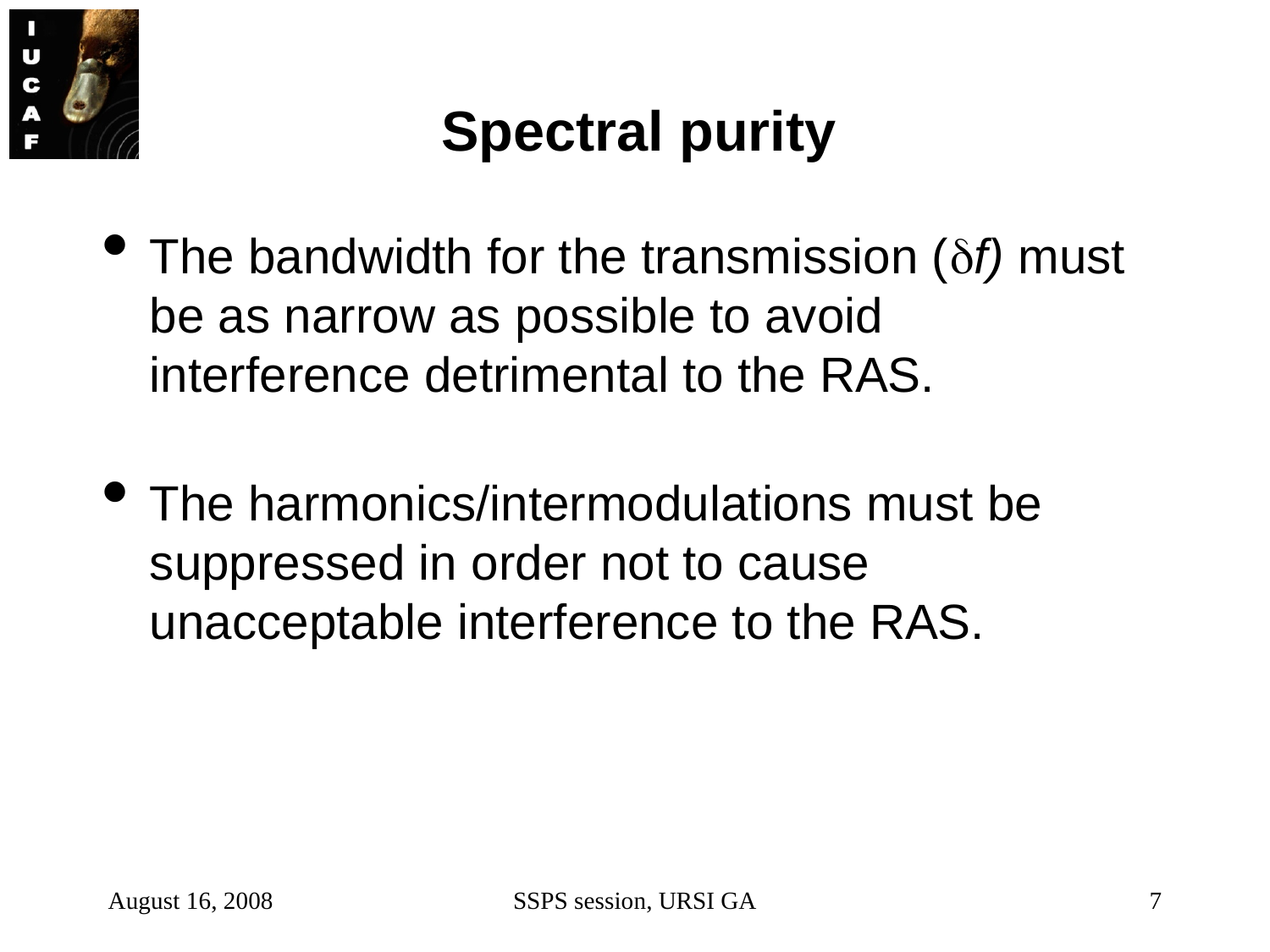

# Spectral purity
The bandwidth for the transmission (δf) must be as narrow as possible to avoid interference detrimental to the RAS.
The harmonics/intermodulations must be suppressed in order not to cause unacceptable interference to the RAS.
August 16, 2008
SSPS session, URSI GA
7